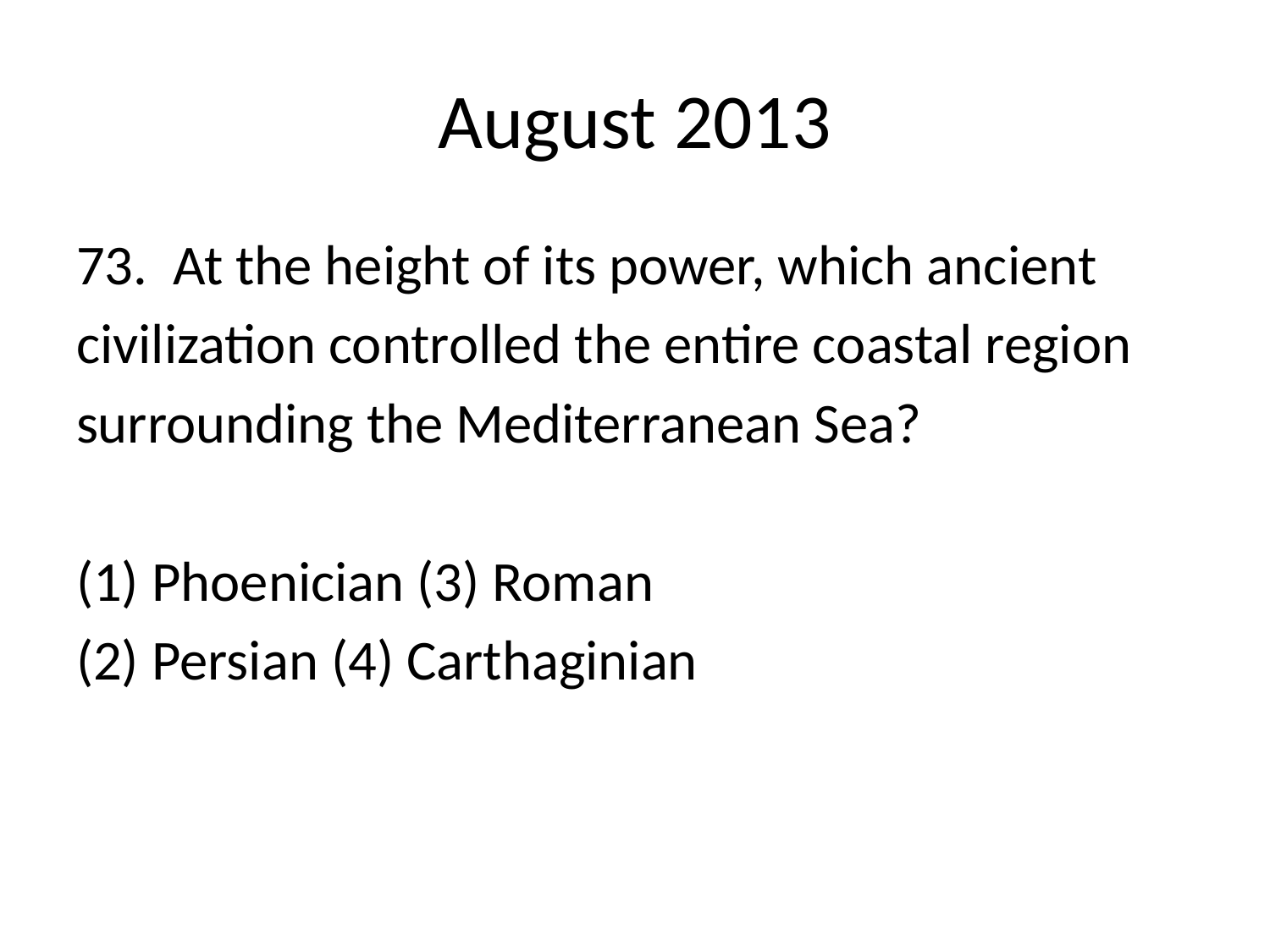

# August 2013
73.  At the height of its power, which ancient
civilization controlled the entire coastal region
surrounding the Mediterranean Sea?

(1) Phoenician (3) Roman
(2) Persian (4) Carthaginian